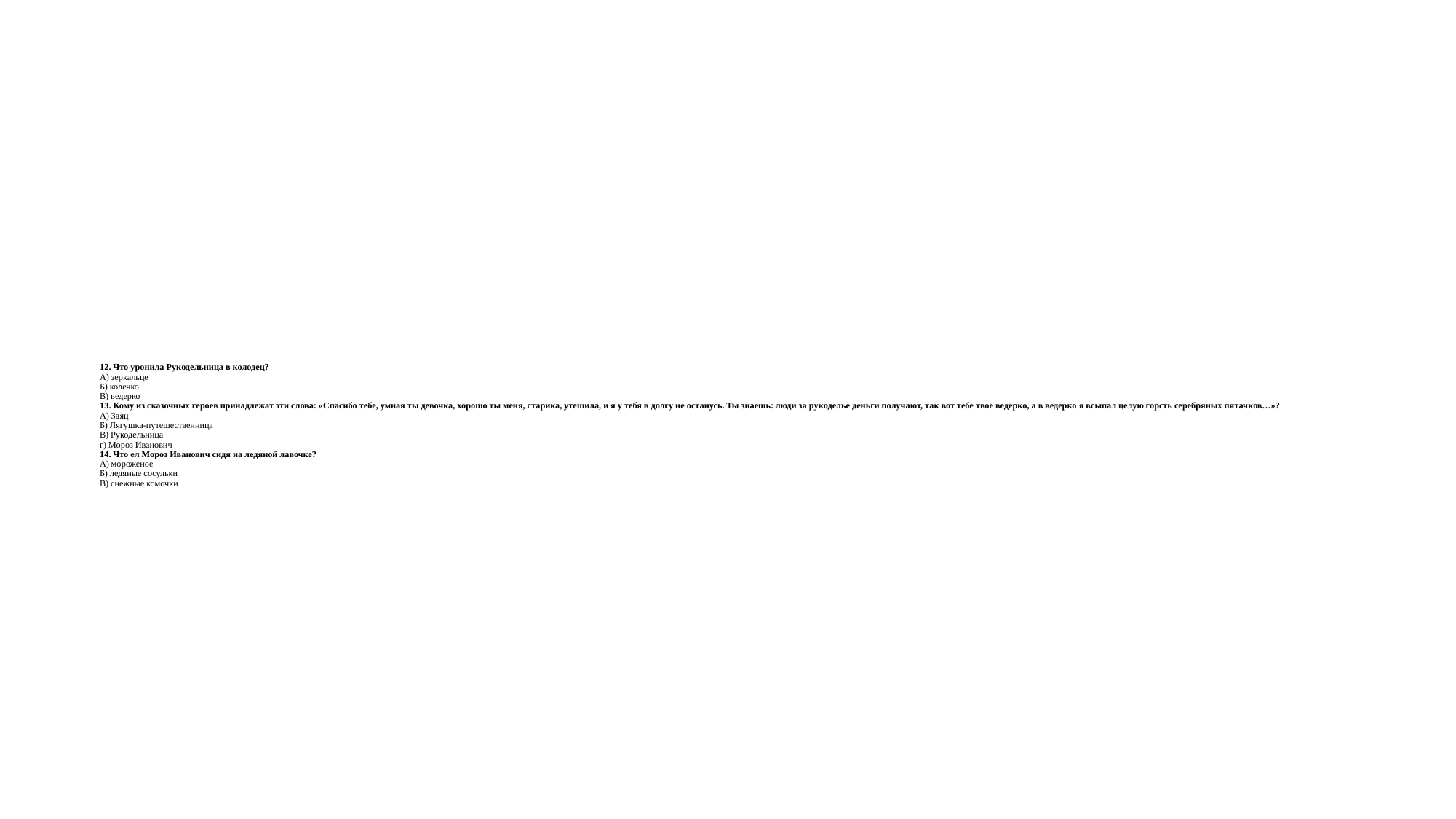

# 12. Что уронила Рукодельница в колодец? А) зеркальце Б) колечко В) ведерко 13. Кому из сказочных героев принадлежат эти слова: «Спасибо тебе, умная ты девочка, хорошо ты меня, старика, утешила, и я у тебя в долгу не останусь. Ты знаешь: люди за рукоделье деньги получают, так вот тебе твоё ведёрко, а в ведёрко я всыпал целую горсть серебряных пятачков…»? А) Заяц Б) Лягушка-путешественница В) Рукодельница г) Мороз Иванович 14. Что ел Мороз Иванович сидя на ледяной лавочке? А) мороженое Б) ледяные сосульки В) снежные комочки